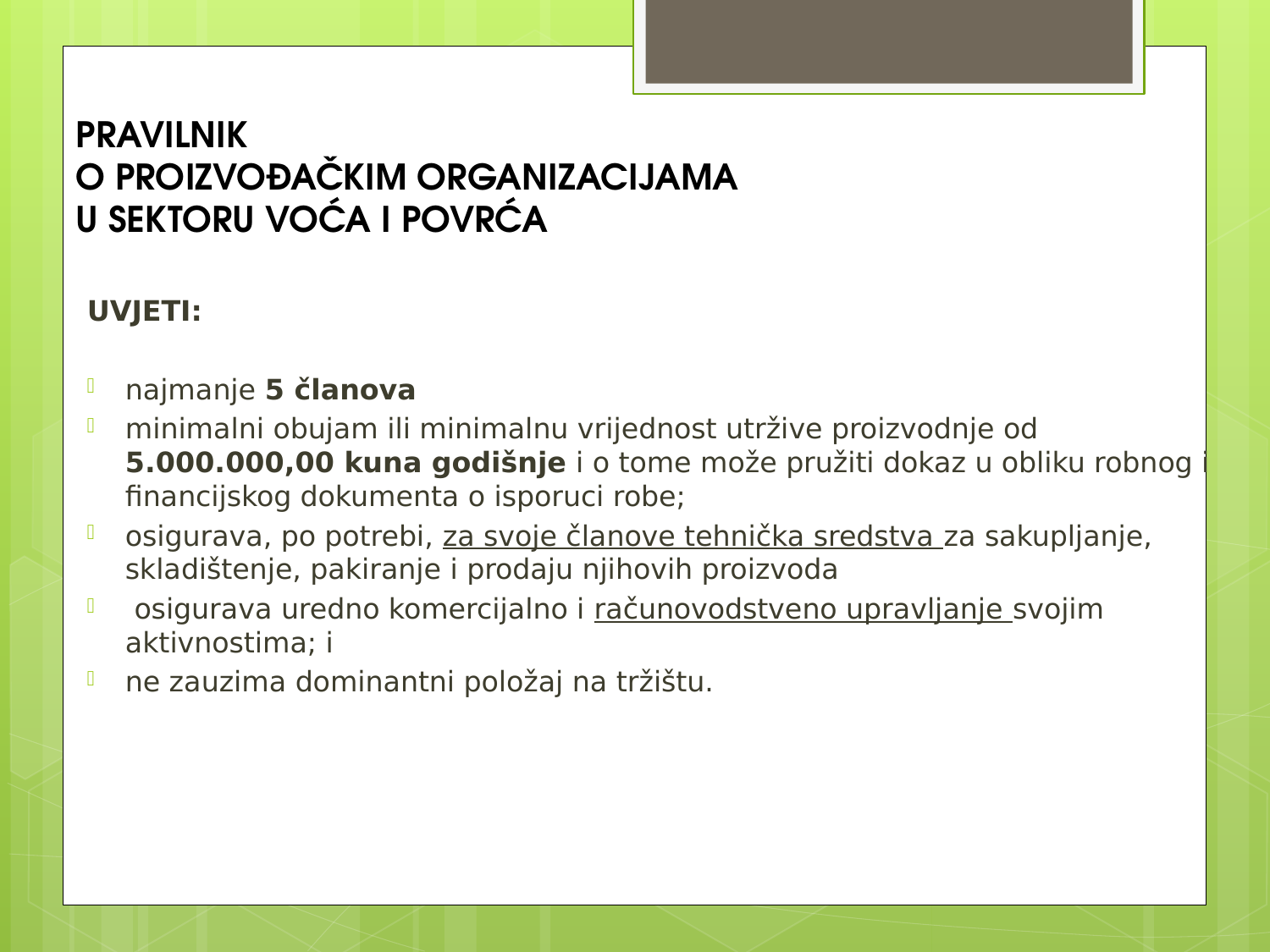

PRAVILNIK
     O PROIZVOĐAČKIM ORGANIZACIJAMA
     U SEKTORU VOĆA I POVRĆA

UVJETI:

najmanje 5 članova
minimalni obujam ili minimalnu vrijednost utržive proizvodnje od 5.000.000,00 kuna godišnje i o tome može pružiti dokaz u obliku robnog i financijskog dokumenta o isporuci robe;
osigurava, po potrebi, za svoje članove tehnička sredstva za sakupljanje, skladištenje, pakiranje i prodaju njihovih proizvoda
 osigurava uredno komercijalno i računovodstveno upravljanje svojim aktivnostima; i
ne zauzima dominantni položaj na tržištu.